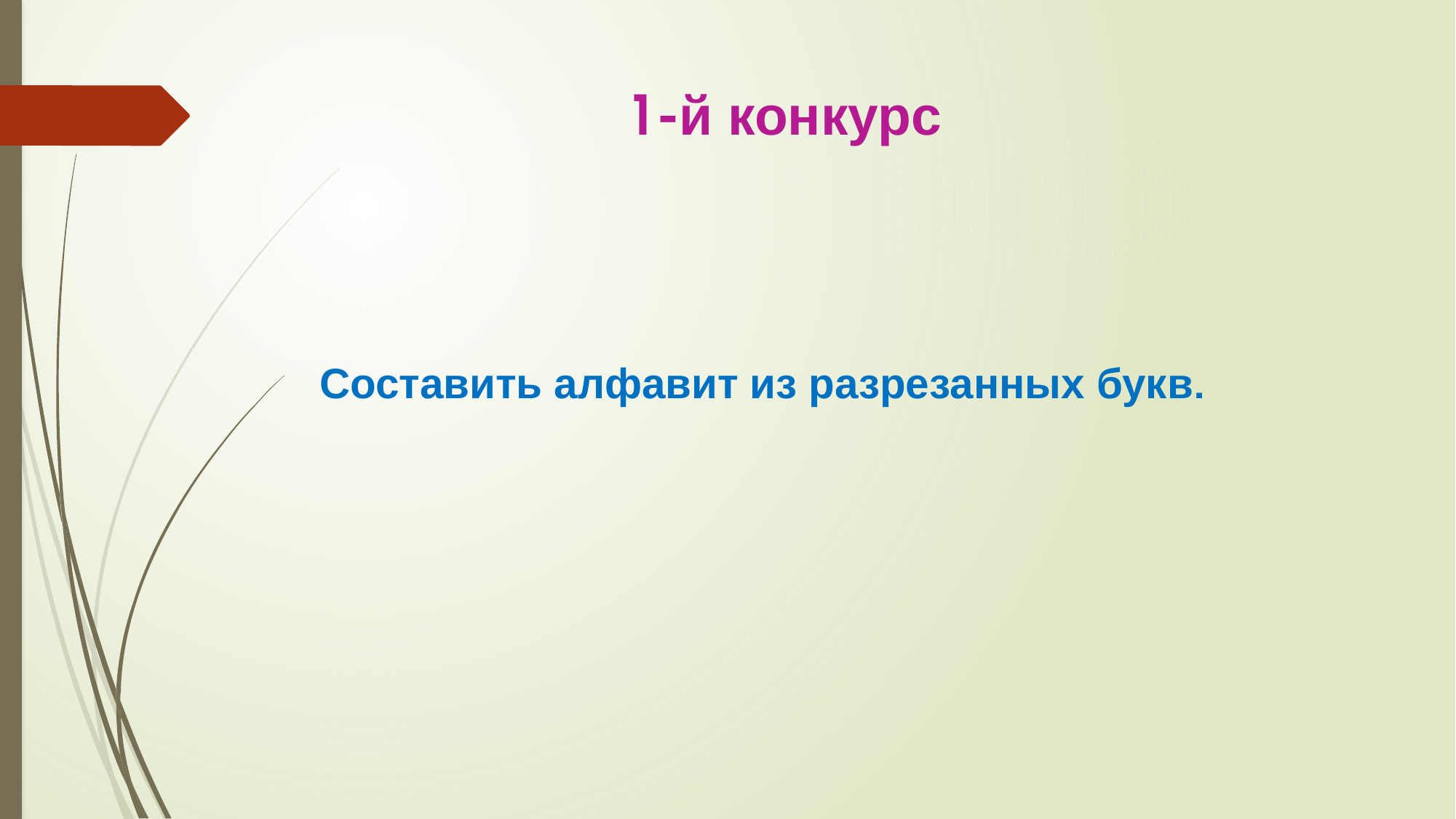

# 1-й конкурс

Составить алфавит из разрезанных букв.